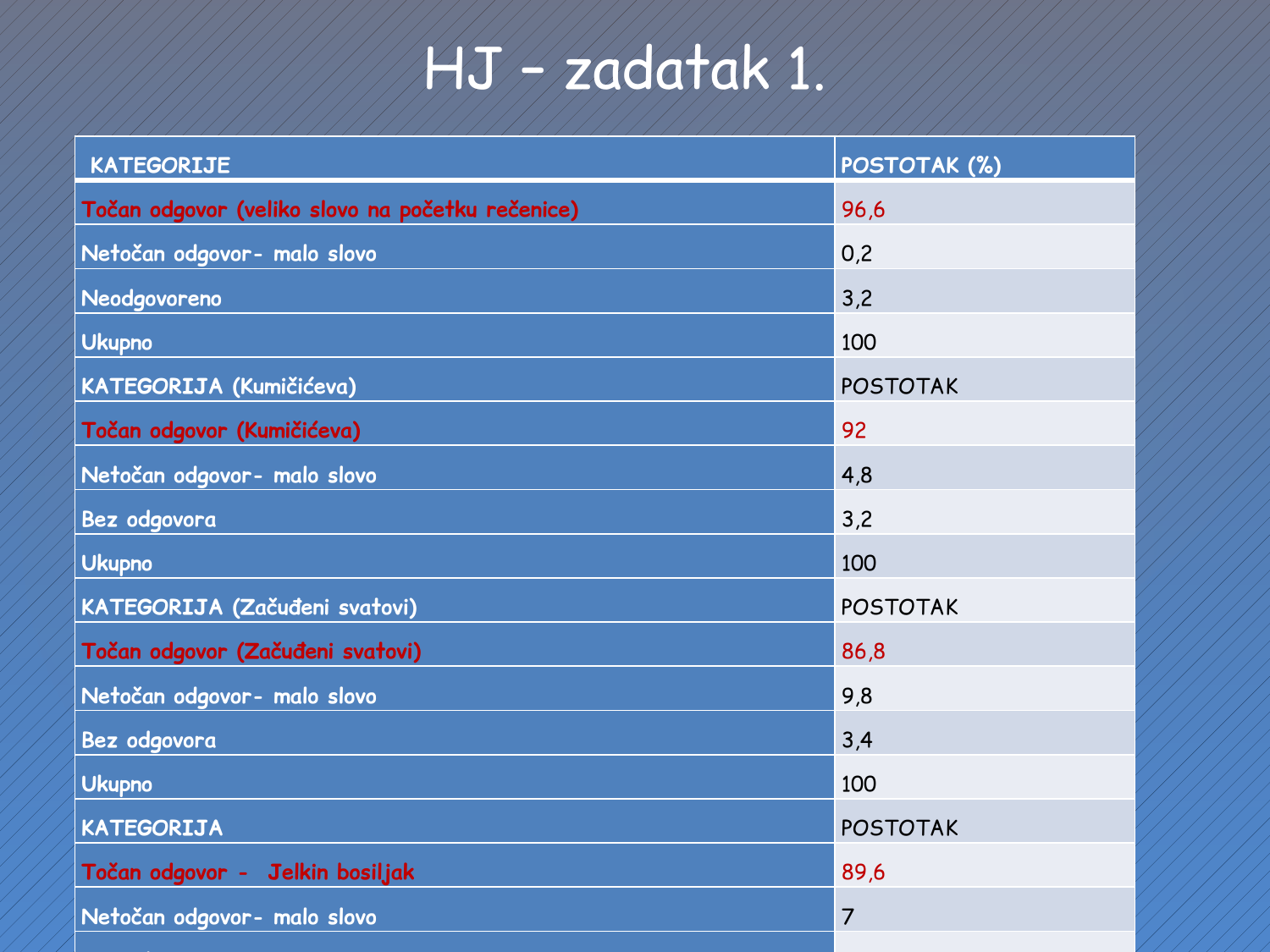

HJ – zadatak 1.

| KATEGORIJE | POSTOTAK (%) |
| --- | --- |
| Točan odgovor (veliko slovo na početku rečenice) | 96,6 |
| Netočan odgovor- malo slovo | 0,2 |
| Neodgovoreno | 3,2 |
| Ukupno | 100 |
| KATEGORIJA (Kumičićeva) | POSTOTAK |
| Točan odgovor (Kumičićeva) | 92 |
| Netočan odgovor- malo slovo | 4,8 |
| Bez odgovora | 3,2 |
| Ukupno | 100 |
| KATEGORIJA (Začuđeni svatovi) | POSTOTAK |
| Točan odgovor (Začuđeni svatovi) | 86,8 |
| Netočan odgovor- malo slovo | 9,8 |
| Bez odgovora | 3,4 |
| Ukupno | 100 |
| KATEGORIJA | POSTOTAK |
| Točan odgovor - Jelkin bosiljak | 89,6 |
| Netočan odgovor- malo slovo | 7 |
| Bez odgovora | 3,4 |
| Ukupno | 100 |